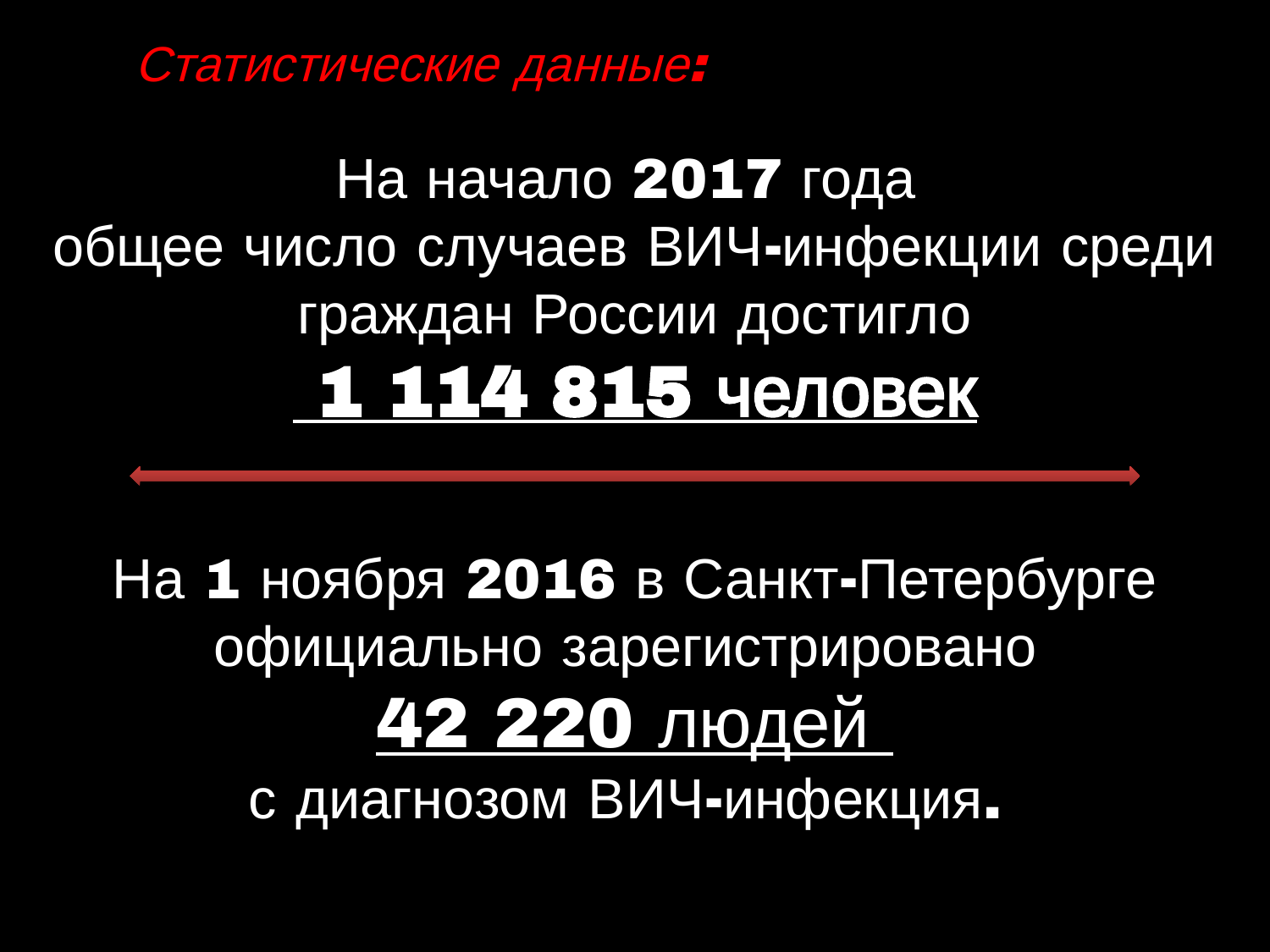

Статистические данные:
На начало 2017 года
общее число случаев ВИЧ-инфекции среди граждан России достигло
 1 114 815 человек

На 1 ноября 2016 в Санкт-Петербурге официально зарегистрировано
42 220 людей
с диагнозом ВИЧ-инфекция.